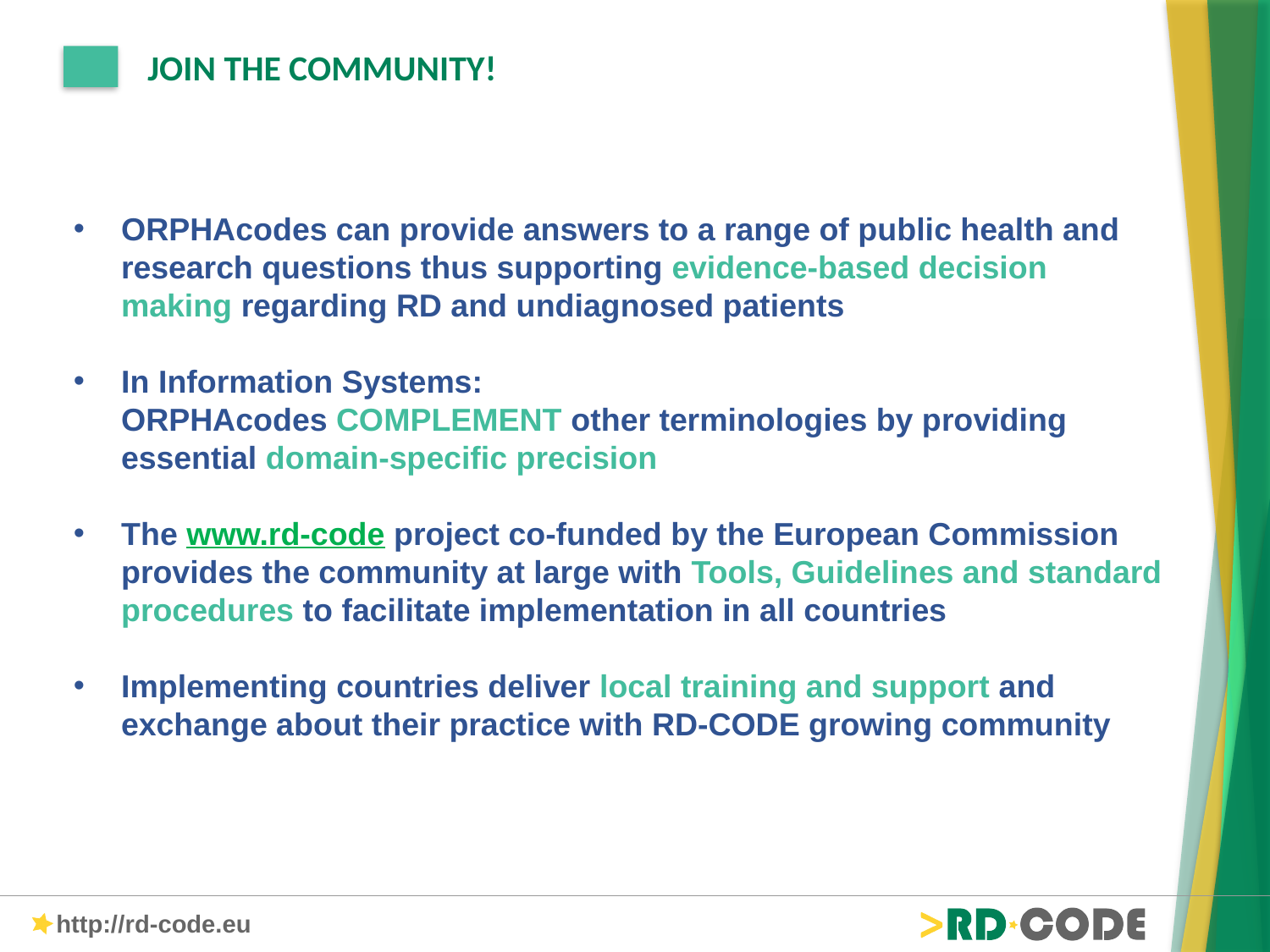

JOIN THE COMMUNITY!

ORPHAcodes can provide answers to a range of public health and research questions thus supporting evidence-based decision making regarding RD and undiagnosed patients

In Information Systems: ORPHAcodes COMPLEMENT other terminologies by providing essential domain-specific precision

The www.rd-code project co-funded by the European Commission provides the community at large with Tools, Guidelines and standard procedures to facilitate implementation in all countries

Implementing countries deliver local training and support and exchange about their practice with RD-CODE growing community